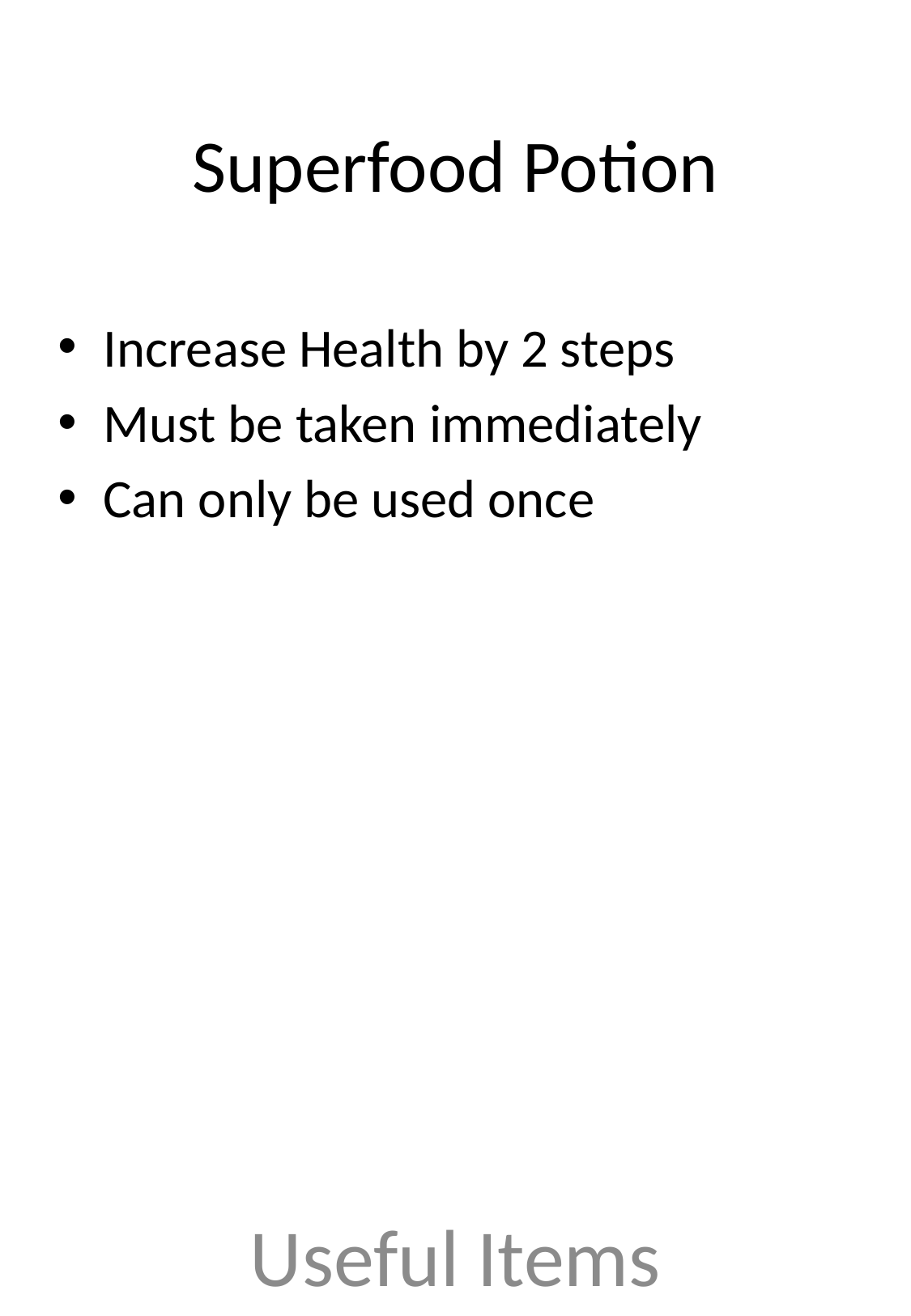

# Superfood Potion
Increase Health by 2 steps
Must be taken immediately
Can only be used once

Useful Items